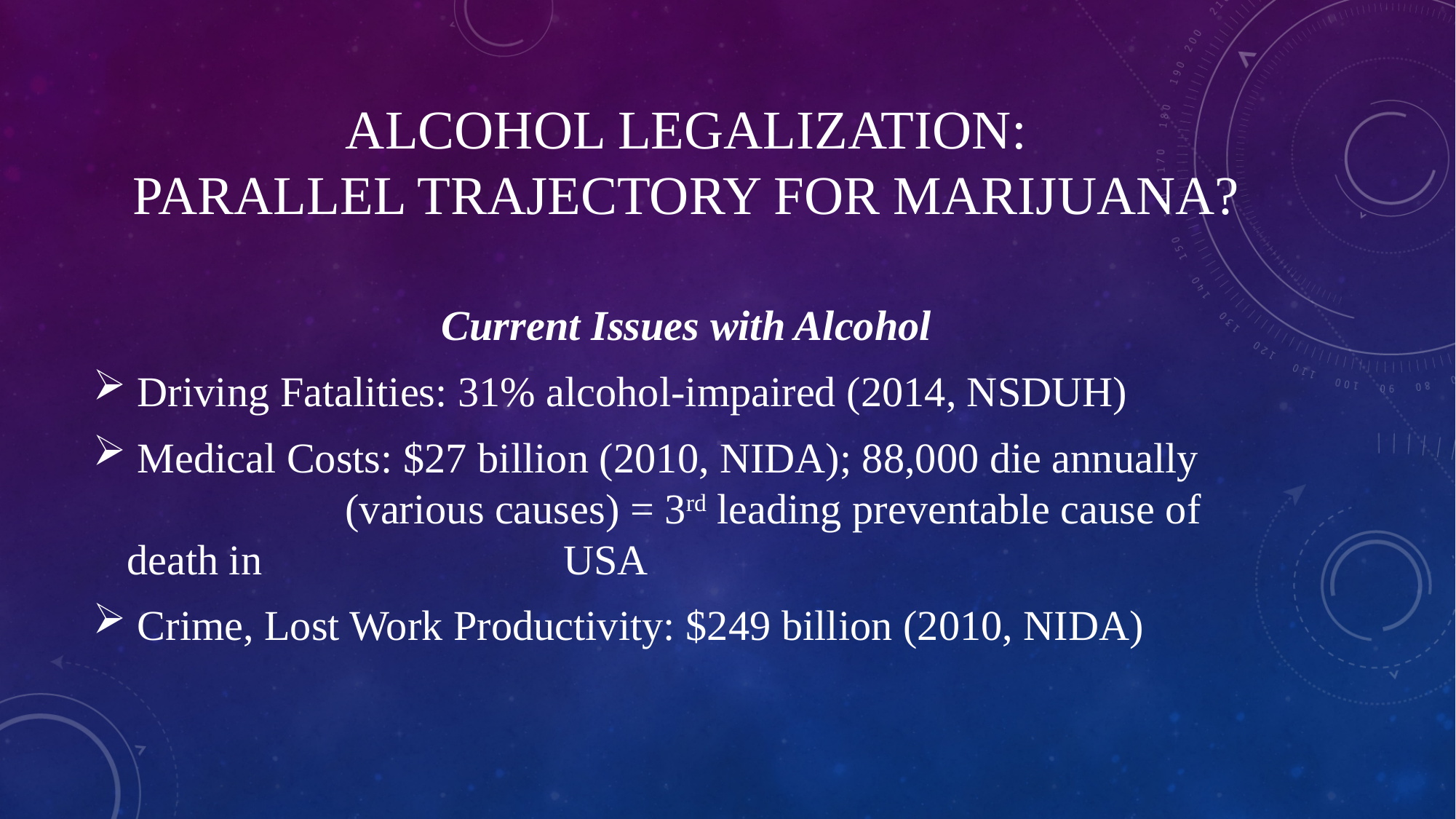

# Alcohol legalization: parallel trajectory for marijuana?
Current Issues with Alcohol
 Driving Fatalities: 31% alcohol-impaired (2014, NSDUH)
 Medical Costs: $27 billion (2010, NIDA); 88,000 die annually 			(various causes) = 3rd leading preventable cause of death in 			USA
 Crime, Lost Work Productivity: $249 billion (2010, NIDA)